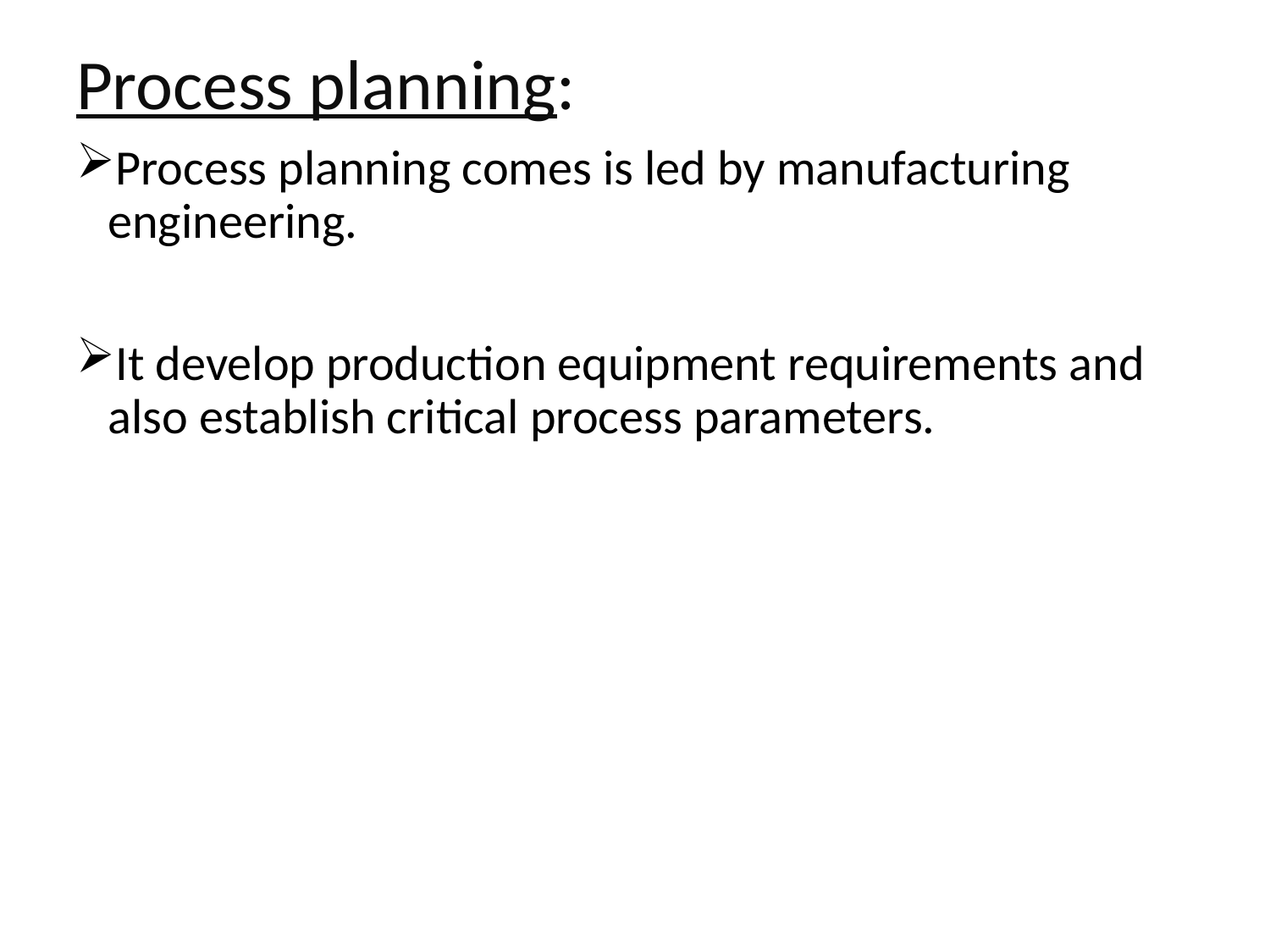

Process planning:
Process planning comes is led by manufacturing engineering.

It develop production equipment requirements and also establish critical process parameters.